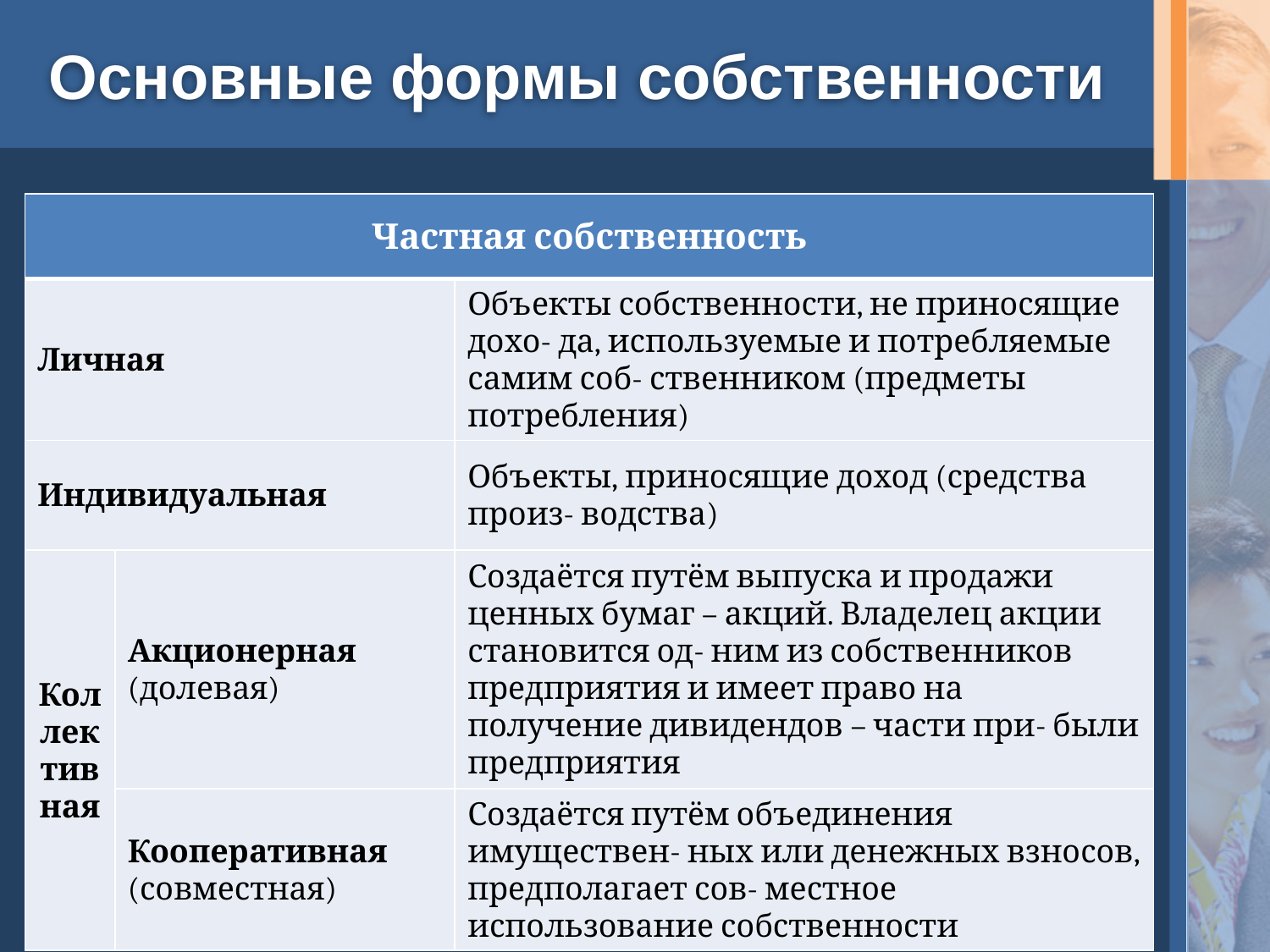

# Основные формы собственности
| Частная собственность |  |  |
| --- | --- | --- |
| Личная |  | Объекты собственности, не приносящие дохо- да, используемые и потребляемые самим соб- ственником (предметы потребления) |
| Индивидуальная |  | Объекты, приносящие доход (средства произ- водства) |
| Коллективная | Акционерная (долевая) | Создаётся путём выпуска и продажи ценных бумаг – акций. Владелец акции становится од- ним из собственников предприятия и имеет право на получение дивидендов – части при- были предприятия |
|  | Кооперативная (совместная) | Создаётся путём объединения имуществен- ных или денежных взносов, предполагает сов- местное использование собственности |